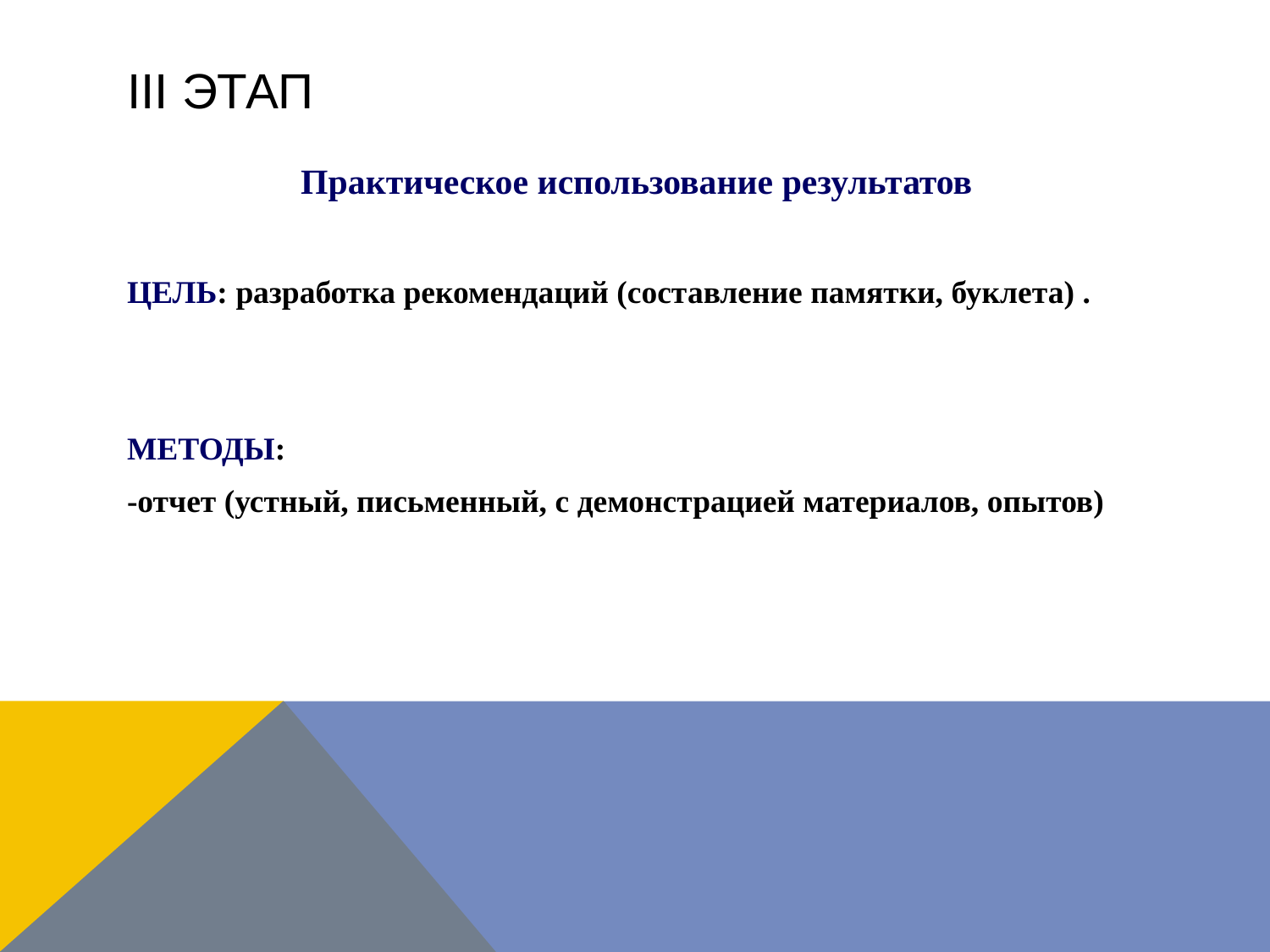

# III этап
Практическое использование результатов

ЦЕЛЬ: разработка рекомендаций (составление памятки, буклета) .

МЕТОДЫ:
-отчет (устный, письменный, с демонстрацией материалов, опытов)